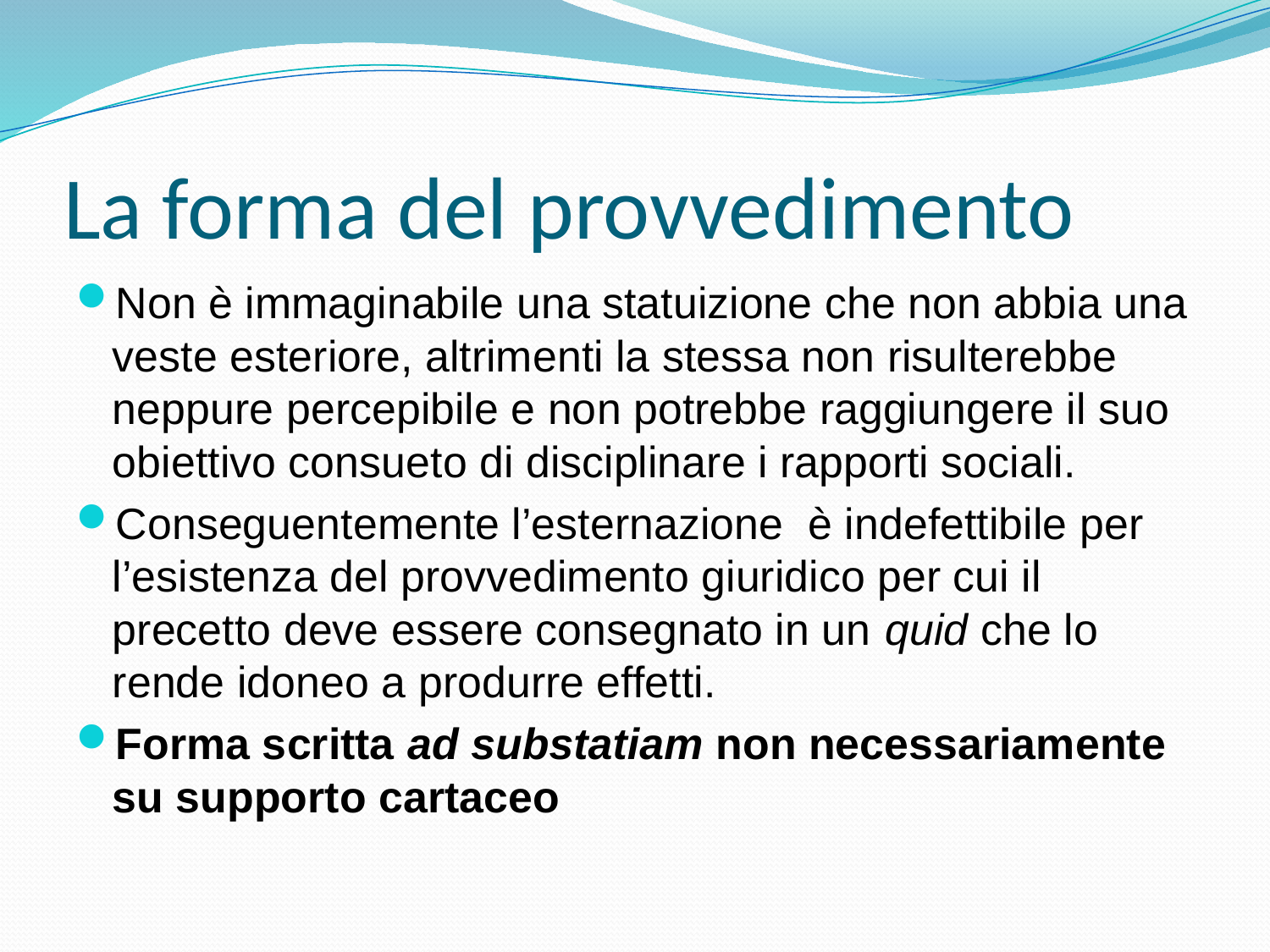

# La forma del provvedimento
Non è immaginabile una statuizione che non abbia una veste esteriore, altrimenti la stessa non risulterebbe neppure percepibile e non potrebbe raggiungere il suo obiettivo consueto di disciplinare i rapporti sociali.
Conseguentemente l’esternazione  è indefettibile per l’esistenza del provvedimento giuridico per cui il precetto deve essere consegnato in un quid che lo rende idoneo a produrre effetti.
Forma scritta ad substatiam non necessariamente su supporto cartaceo